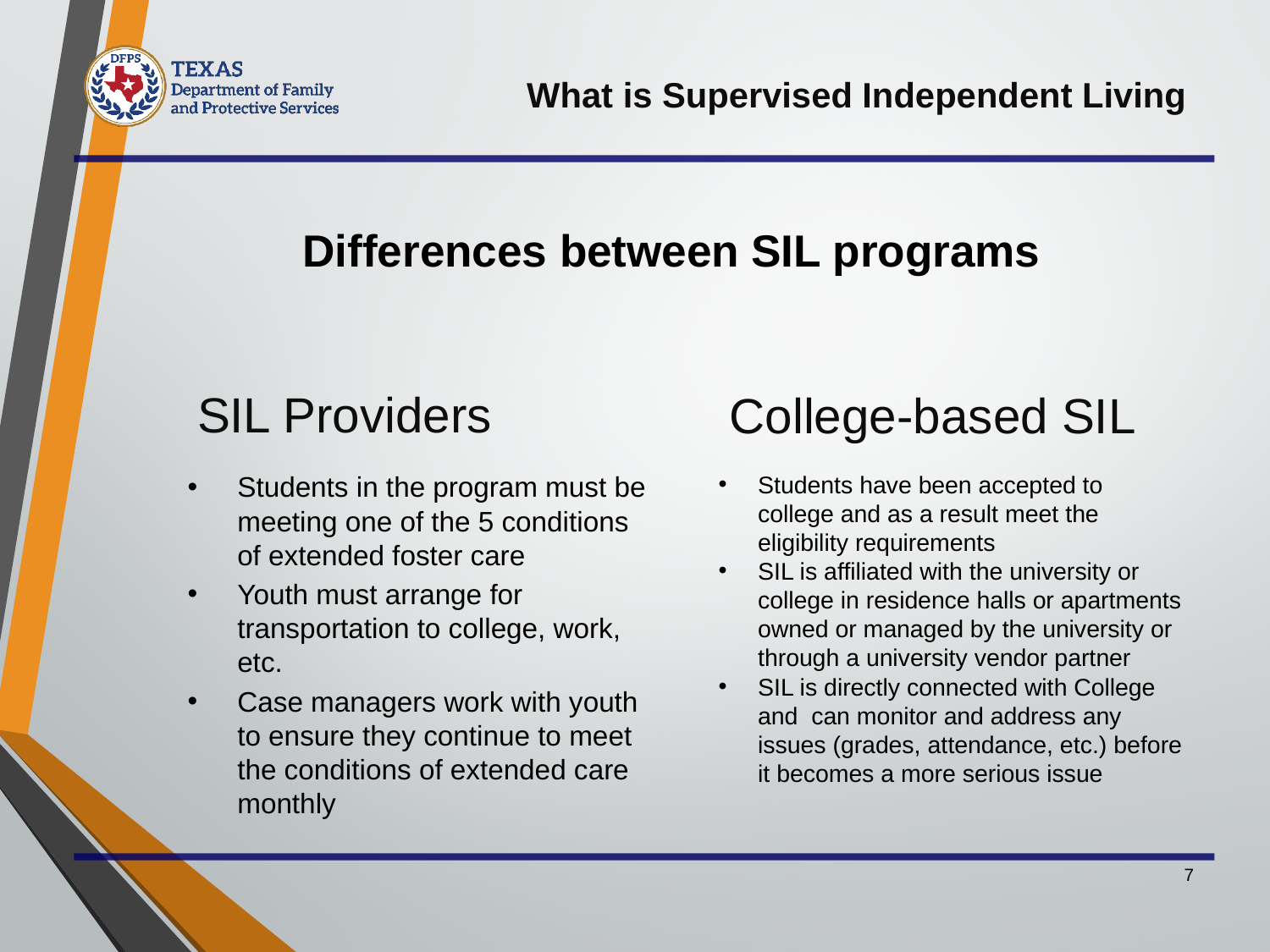

# What is Supervised Independent Living Differences between SIL programs
SIL Providers
College-based SIL
Students in the program must be meeting one of the 5 conditions of extended foster care
Youth must arrange for transportation to college, work, etc.
Case managers work with youth to ensure they continue to meet the conditions of extended care monthly

Students have been accepted to college and as a result meet the eligibility requirements
SIL is affiliated with the university or college in residence halls or apartments owned or managed by the university or through a university vendor partner
SIL is directly connected with College and  can monitor and address any issues (grades, attendance, etc.) before it becomes a more serious issue

7